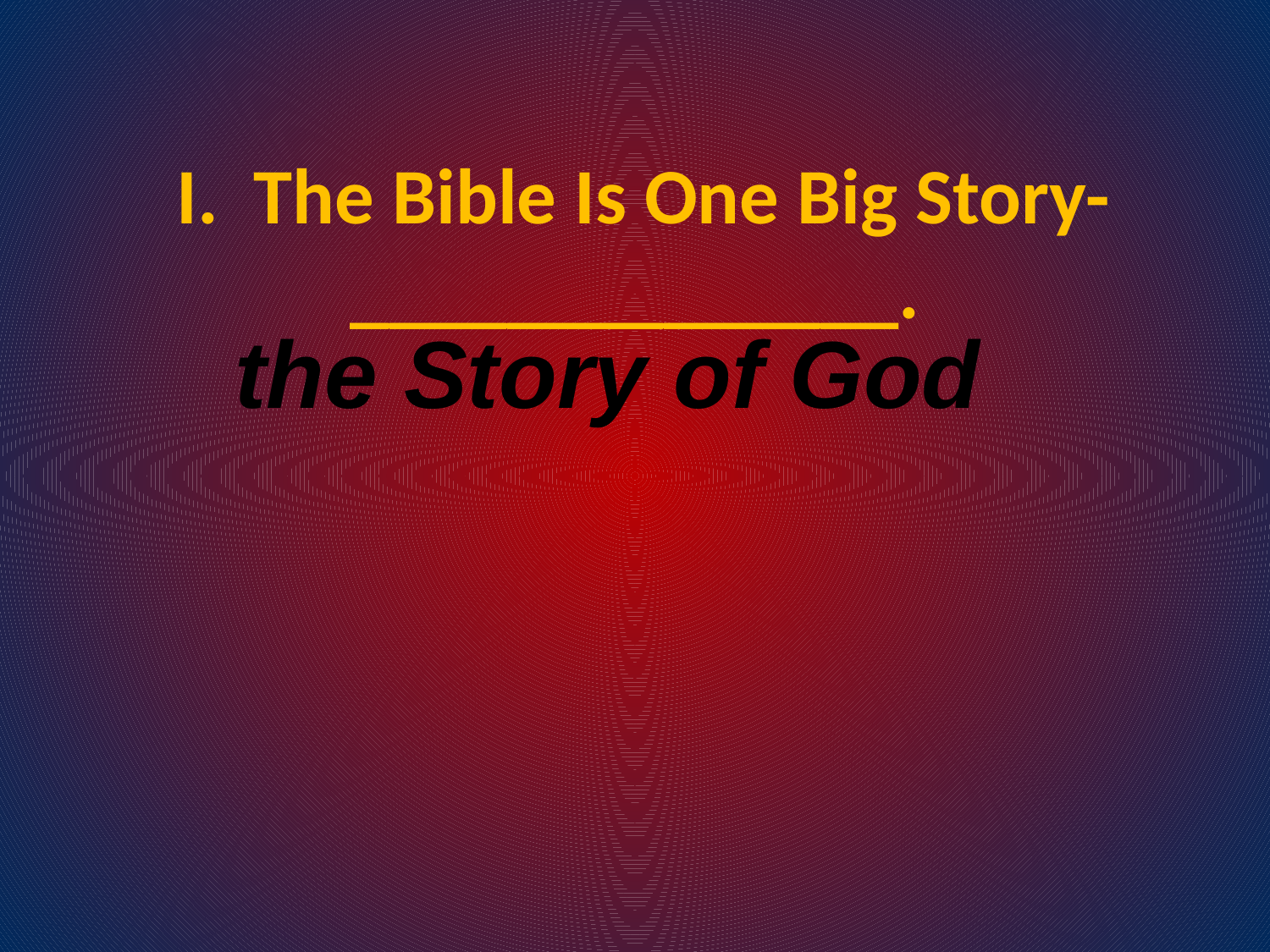

# I.  The Bible Is One Big Story-______________.
the Story of God